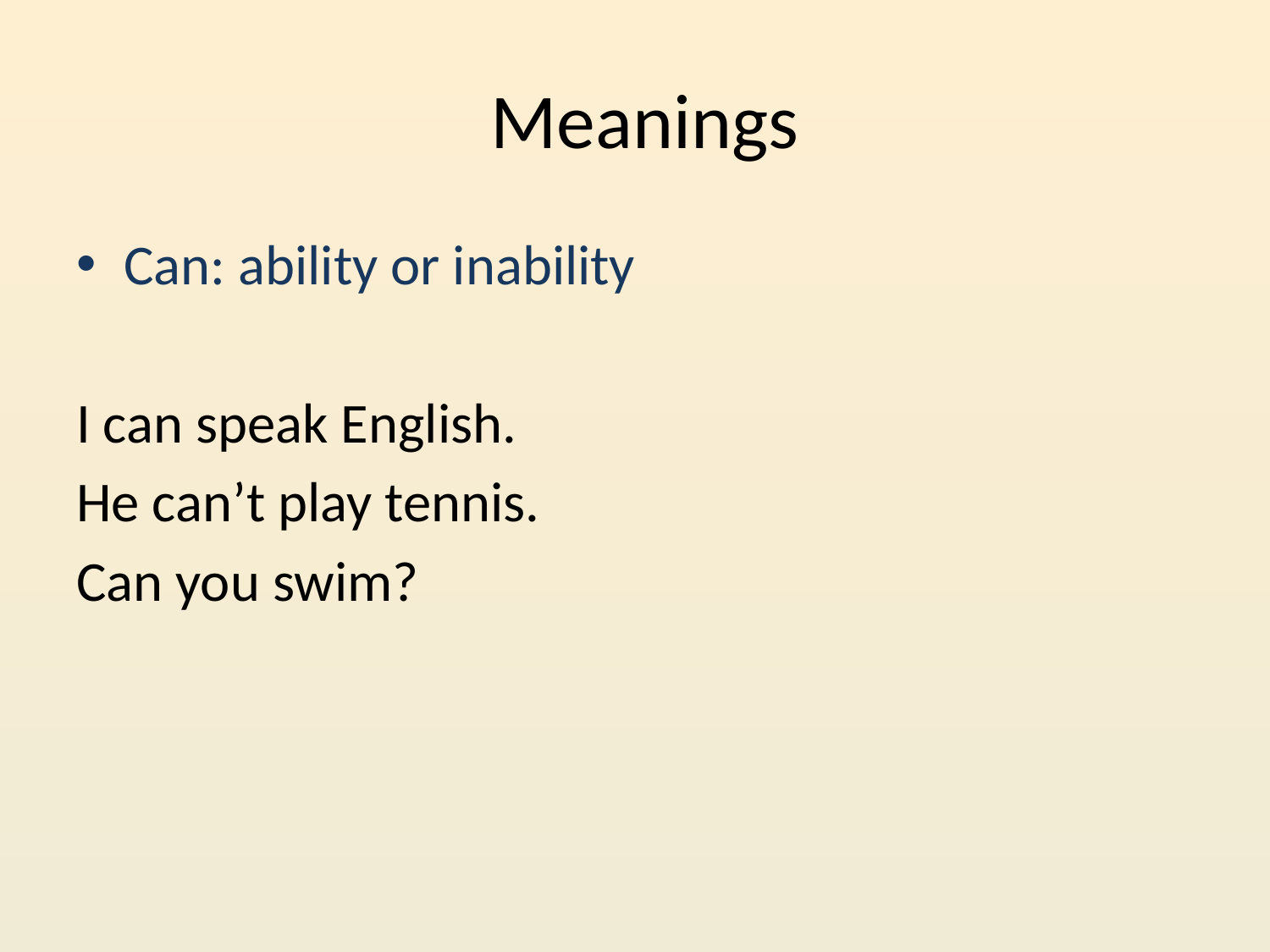

# Meanings
Can: ability or inability

I can speak English.
He can’t play tennis.
Can you swim?